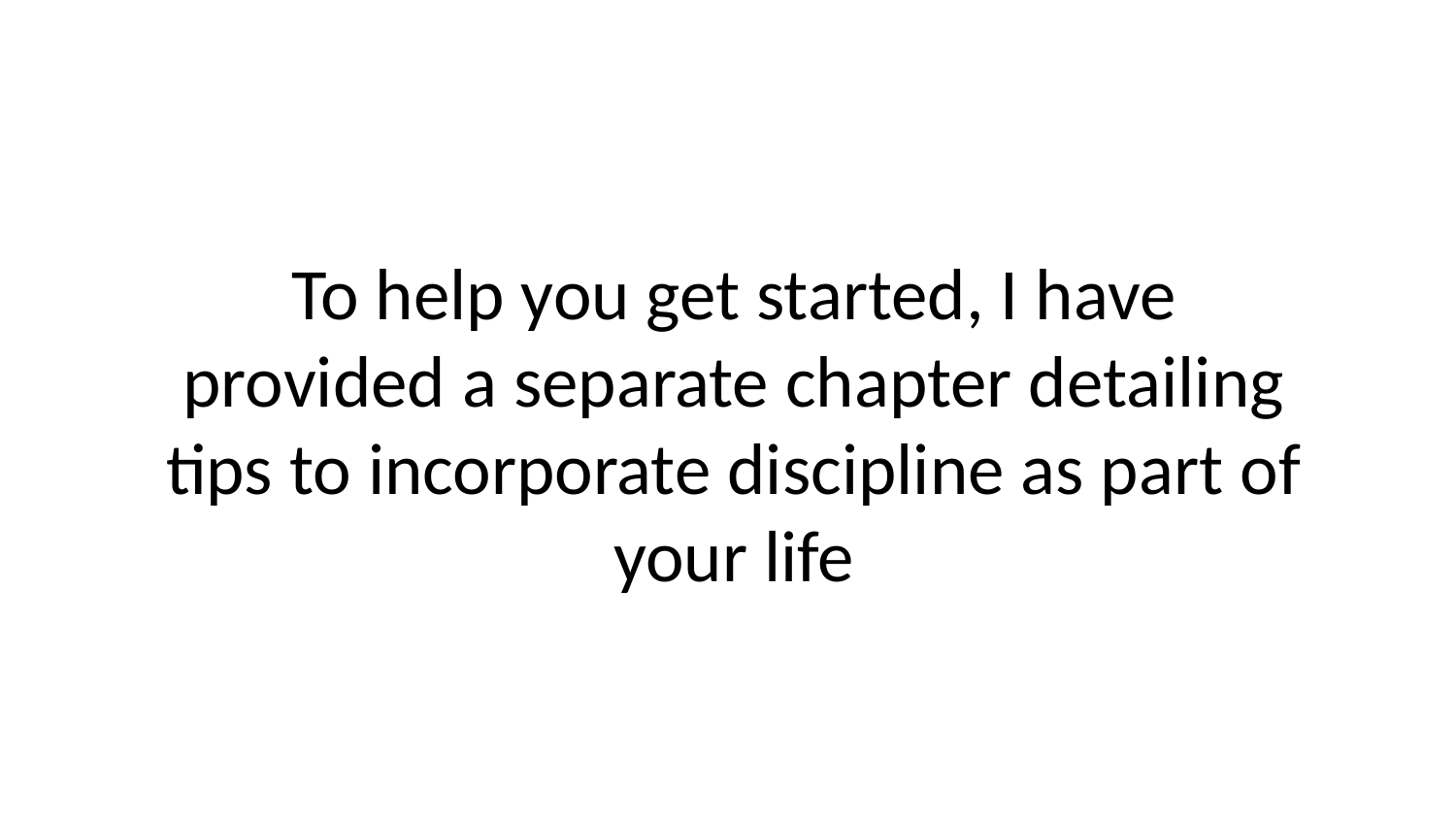

To help you get started, I have provided a separate chapter detailing tips to incorporate discipline as part of your life